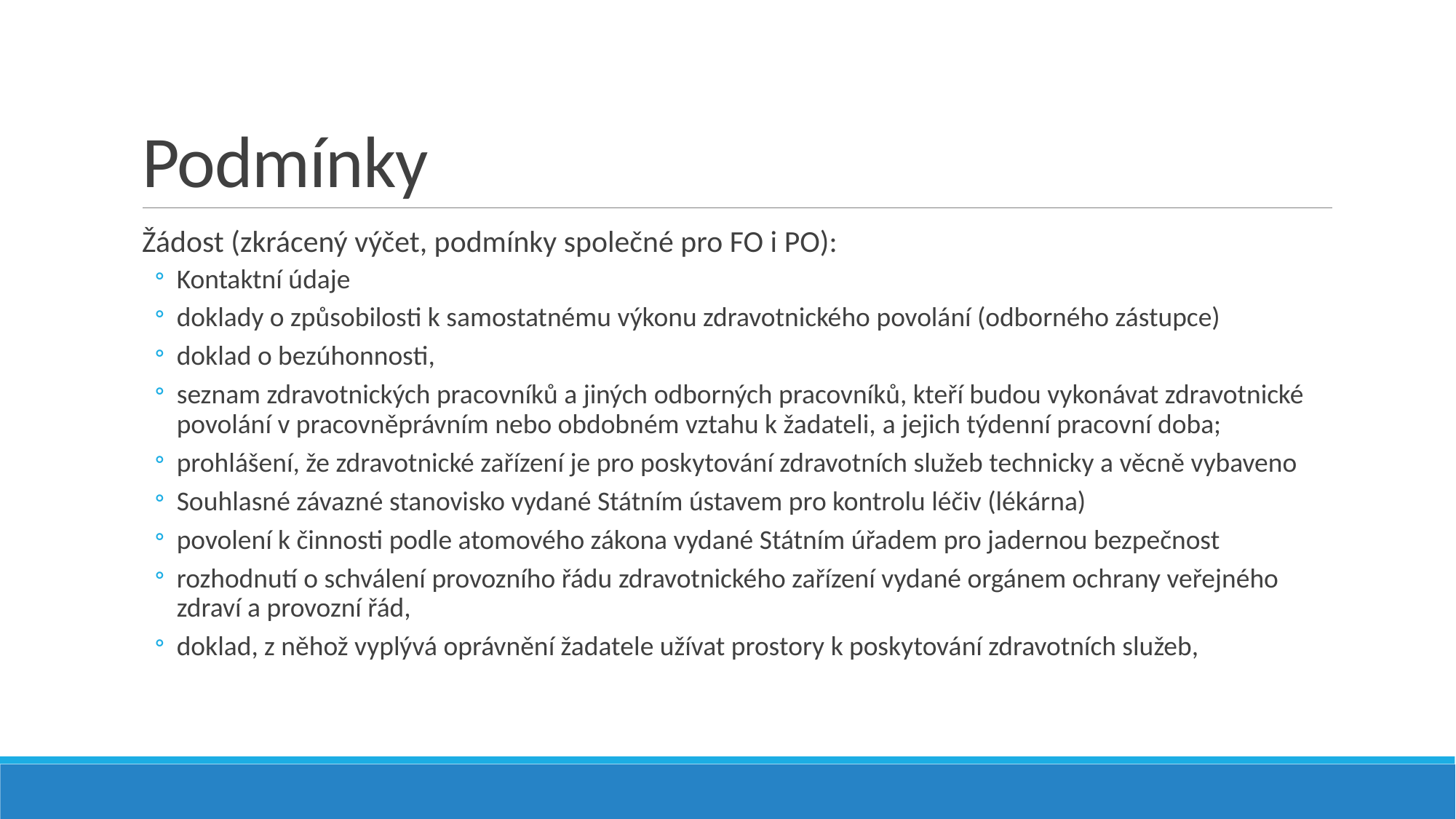

# Podmínky
Žádost (zkrácený výčet, podmínky společné pro FO i PO):
Kontaktní údaje
doklady o způsobilosti k samostatnému výkonu zdravotnického povolání (odborného zástupce)
doklad o bezúhonnosti,
seznam zdravotnických pracovníků a jiných odborných pracovníků, kteří budou vykonávat zdravotnické povolání v pracovněprávním nebo obdobném vztahu k žadateli, a jejich týdenní pracovní doba;
prohlášení, že zdravotnické zařízení je pro poskytování zdravotních služeb technicky a věcně vybaveno
Souhlasné závazné stanovisko vydané Státním ústavem pro kontrolu léčiv (lékárna)
povolení k činnosti podle atomového zákona vydané Státním úřadem pro jadernou bezpečnost
rozhodnutí o schválení provozního řádu zdravotnického zařízení vydané orgánem ochrany veřejného zdraví a provozní řád,
doklad, z něhož vyplývá oprávnění žadatele užívat prostory k poskytování zdravotních služeb,